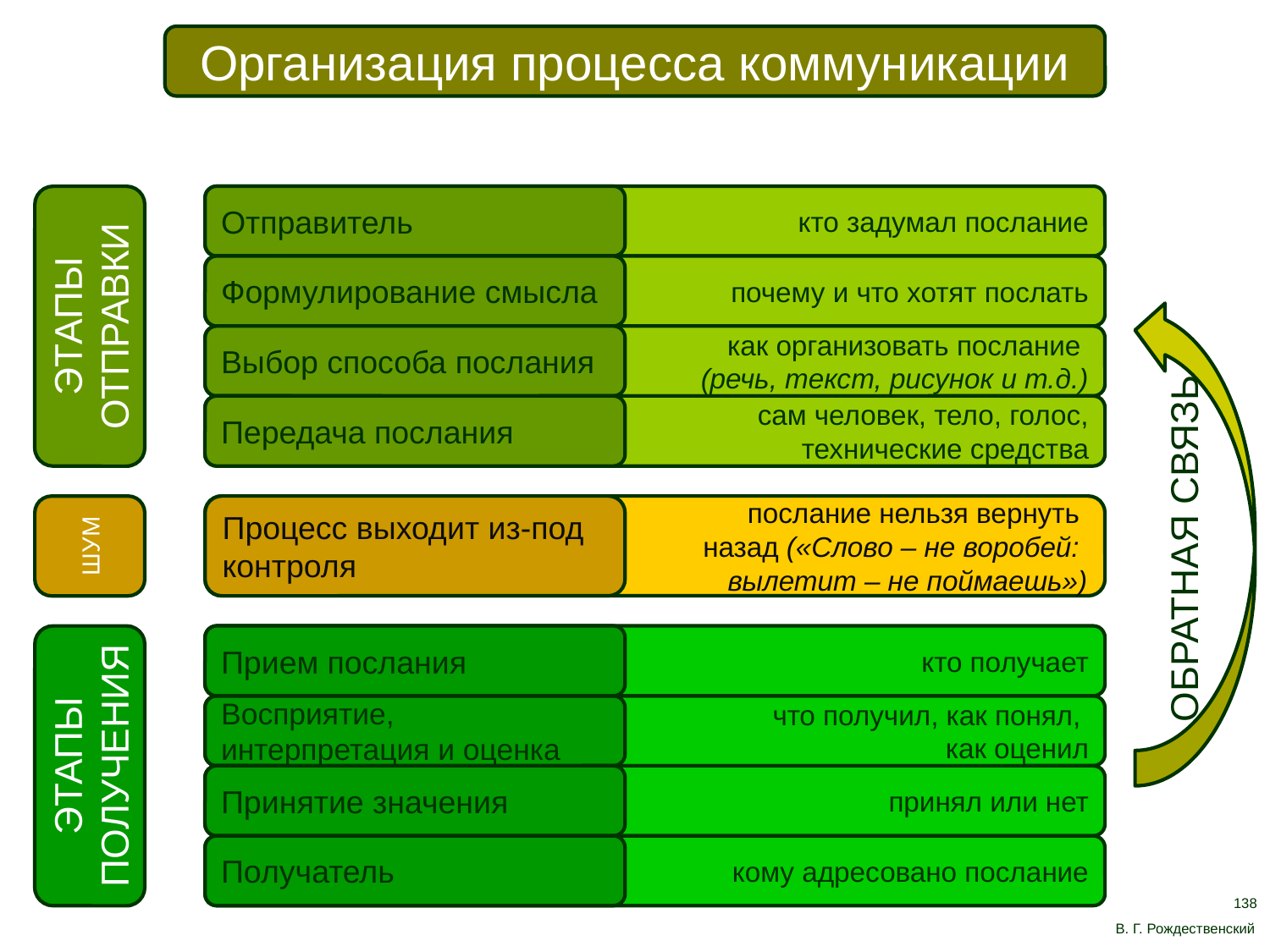

Организация процесса коммуникации
кто задумал послание
Отправитель
почему и что хотят послать
Формулирование смысла
ЭТАПЫ ОТПРАВКИ

как организовать послание
(речь, текст, рисунок и т.д.)
Выбор способа послания
сам человек, тело, голос,
 технические средства
Передача послания
ШУМ
послание нельзя вернуть
назад («Слово – не воробей:
вылетит – не поймаешь»)
Процесс выходит из-под контроля
ОБРАТНАЯ СВЯЗЬ
кто получает
Прием послания
что получил, как понял,
как оценил
Восприятие, интерпретация и оценка
ЭТАПЫ ПОЛУЧЕНИЯ
принял или нет
Принятие значения
кому адресовано послание
Получатель
138
В. Г. Рождественский